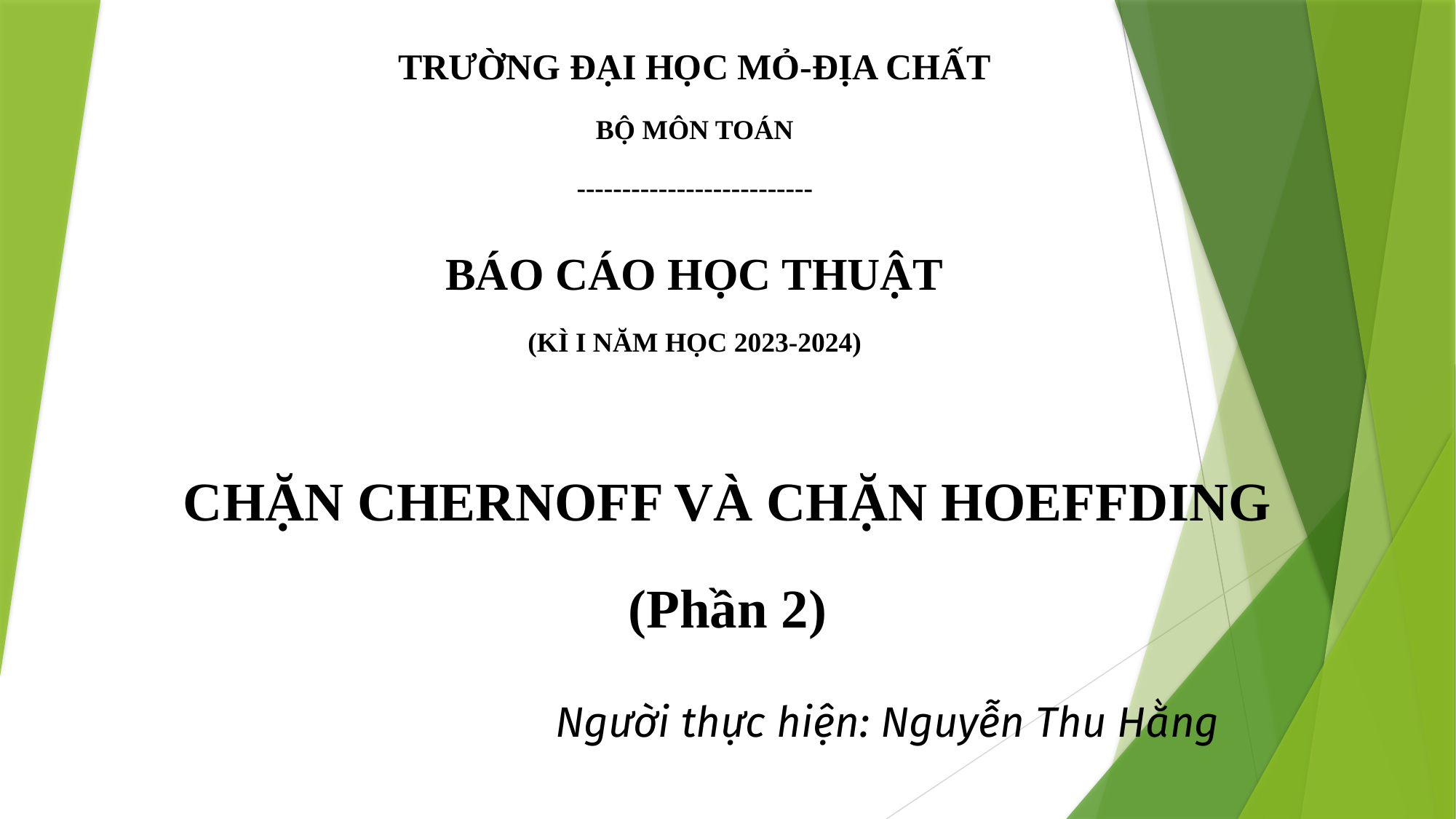

TRƯỜNG ĐẠI HỌC MỎ-ĐỊA CHẤT
BỘ MÔN TOÁN
--------------------------
BÁO CÁO HỌC THUẬT
(KÌ I NĂM HỌC 2023-2024)
CHẶN CHERNOFF VÀ CHẶN HOEFFDING
(Phần 2)
Người thực hiện: Nguyễn Thu Hằng